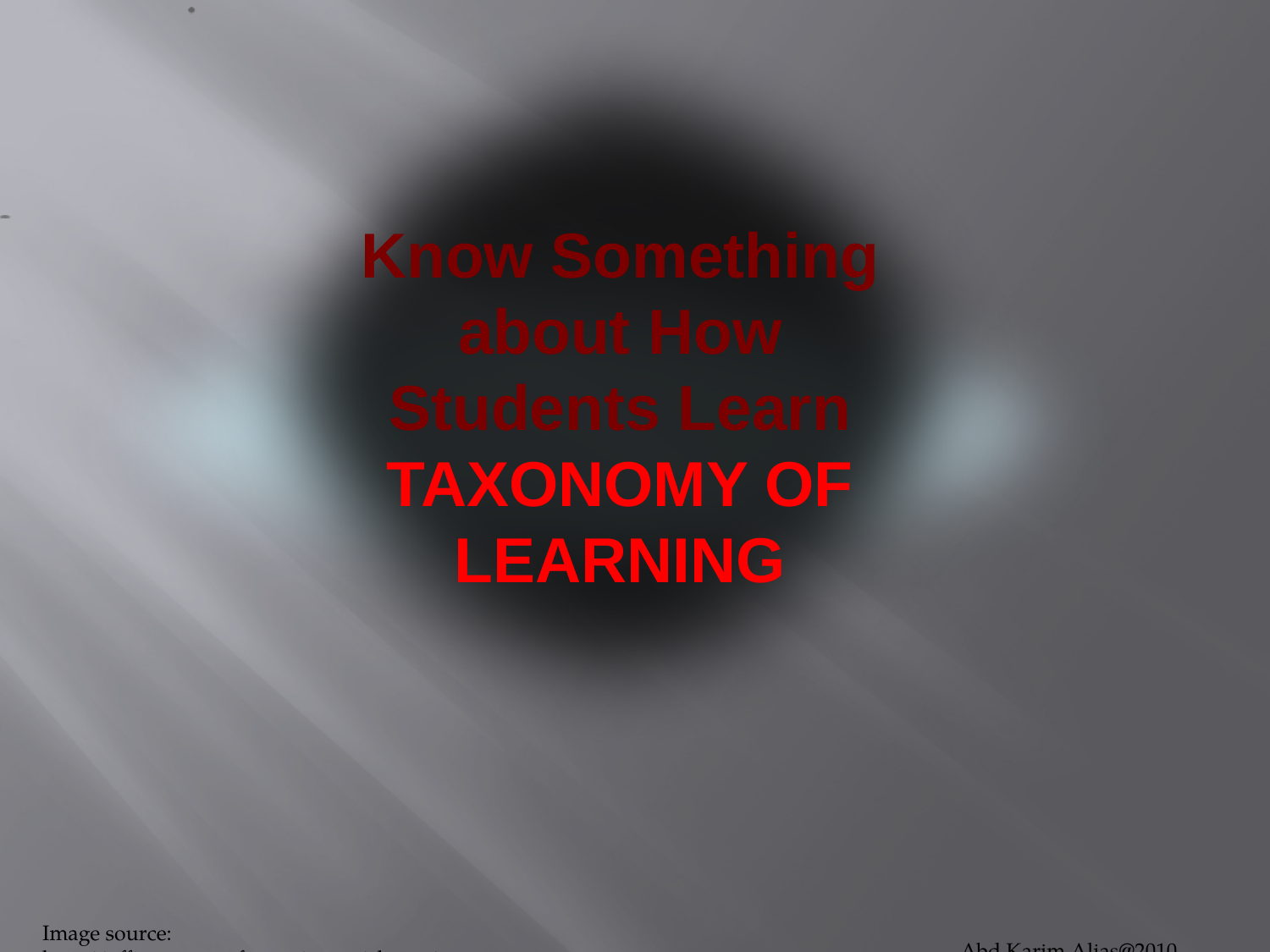

Know Something about How Students Learn
TAXONOMY OF LEARNING
Abd Karim Alias@2010
Image source: http://office.microsoft.com/en-us/clipart/